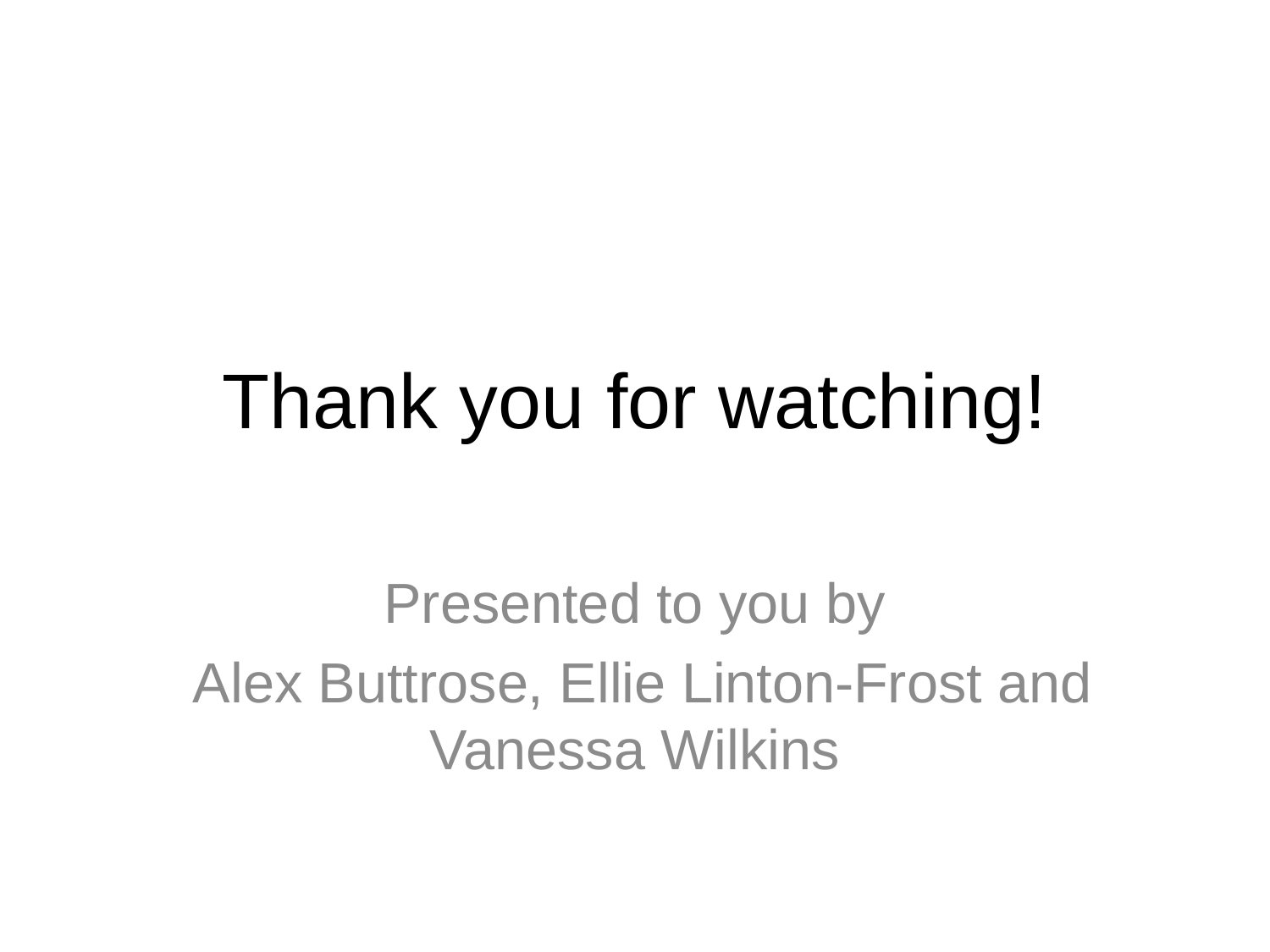

# Thank you for watching!
Presented to you by
 Alex Buttrose, Ellie Linton-Frost and Vanessa Wilkins